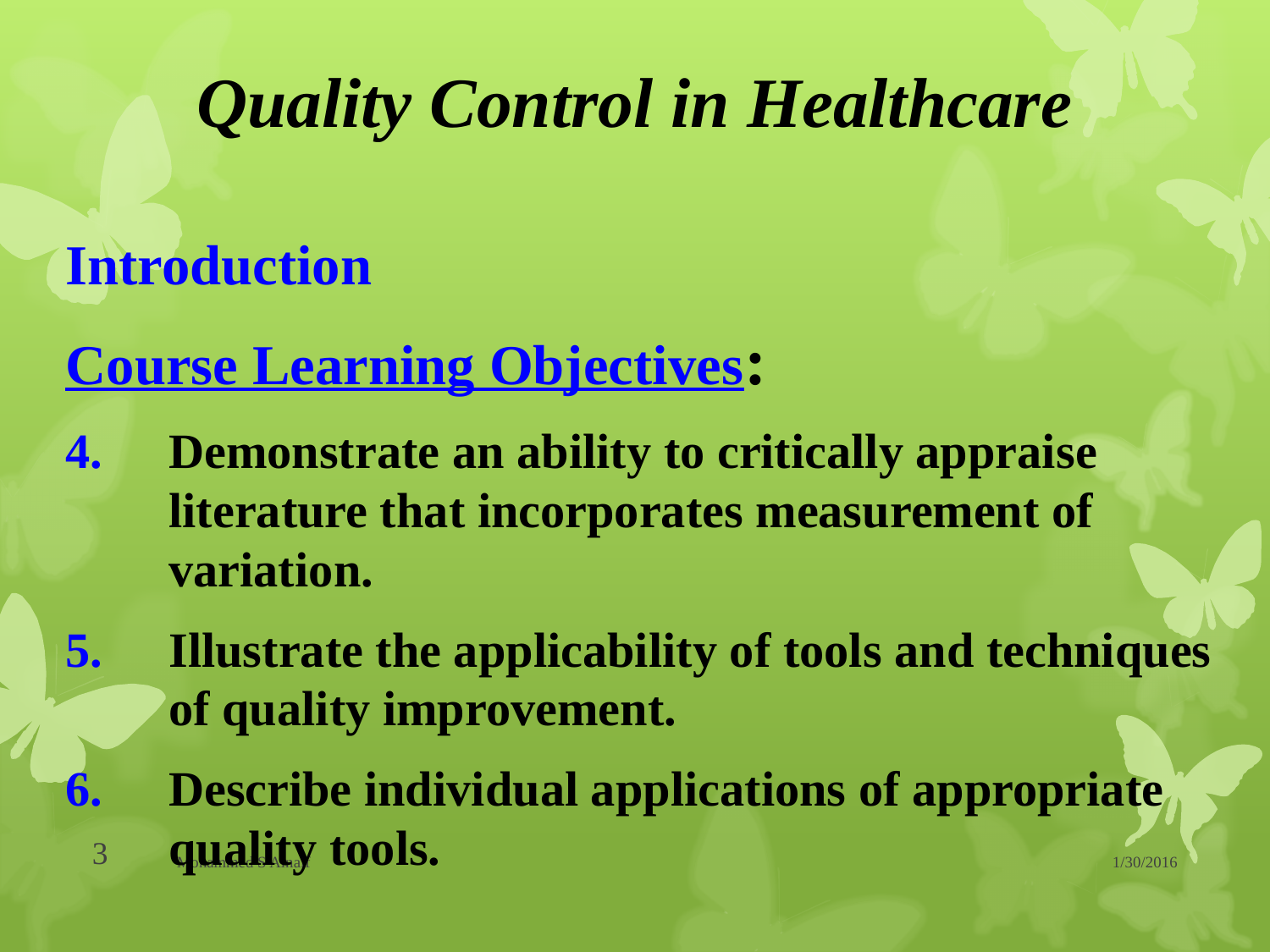

# Quality Control in Healthcare
Introduction
Course Learning Objectives:
Demonstrate an ability to critically appraise literature that incorporates measurement of variation.
Illustrate the applicability of tools and techniques of quality improvement.
Describe individual applications of appropriate quality tools.
3
Mohammed S Alnaif
1/30/2016